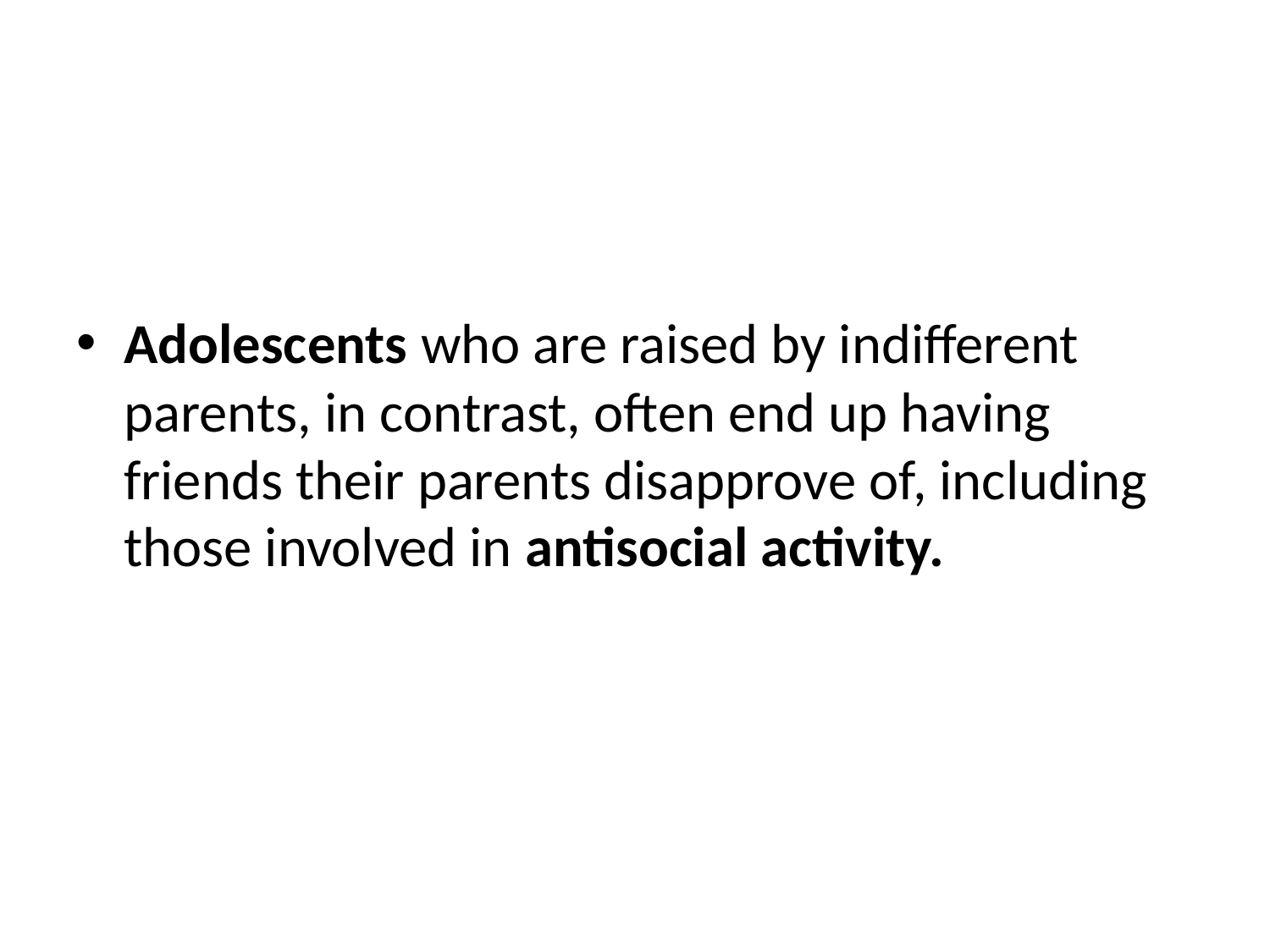

#

Adolescents who are raised by indifferent parents, in contrast, often end up having friends their parents disapprove of, including those involved in antisocial activity.